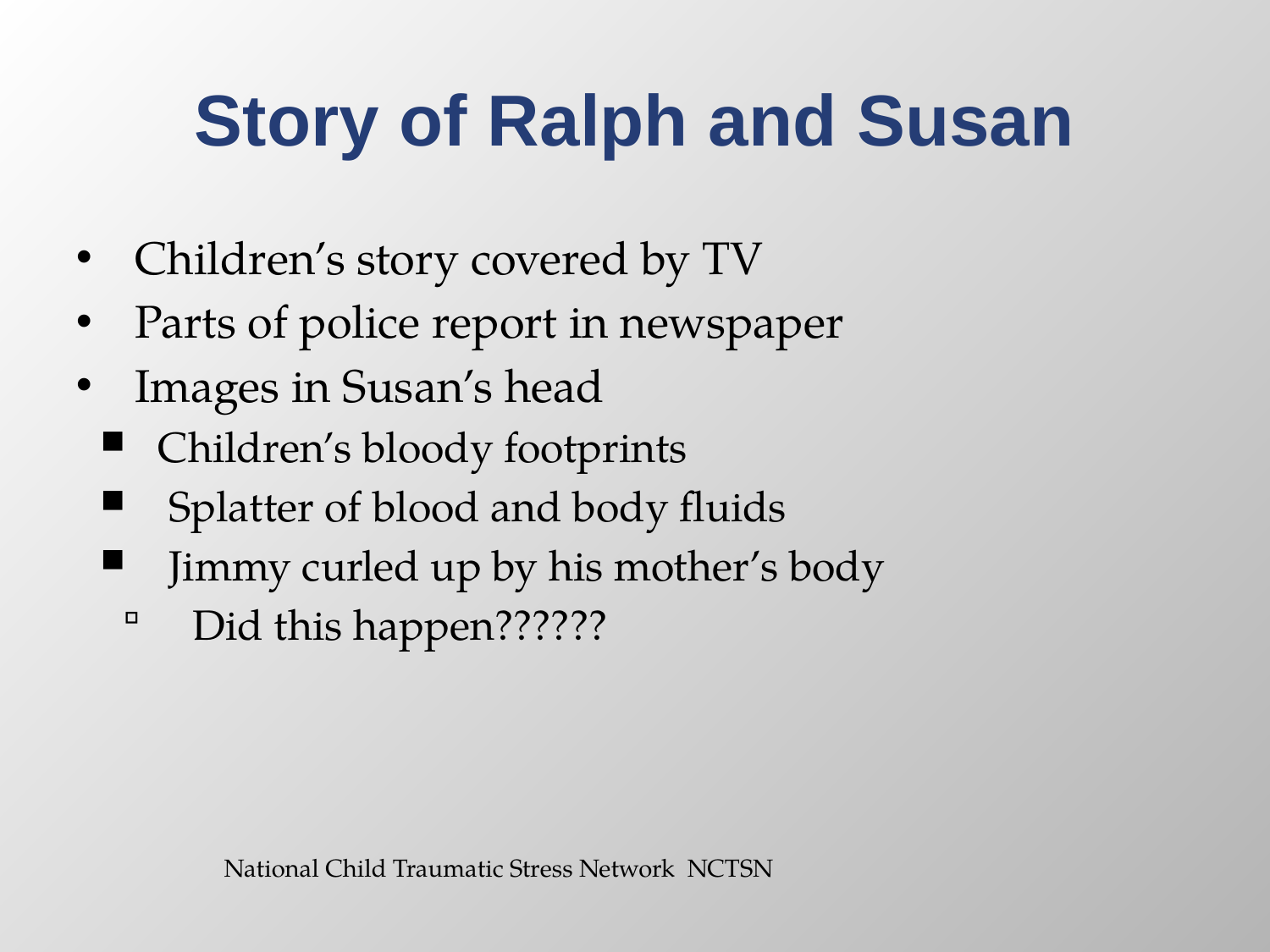

# Story of Ralph and Susan
 Children’s story covered by TV
 Parts of police report in newspaper
 Images in Susan’s head
 Children’s bloody footprints
  Splatter of blood and body fluids
  Jimmy curled up by his mother’s body
  Did this happen??????
National Child Traumatic Stress Network  NCTSN